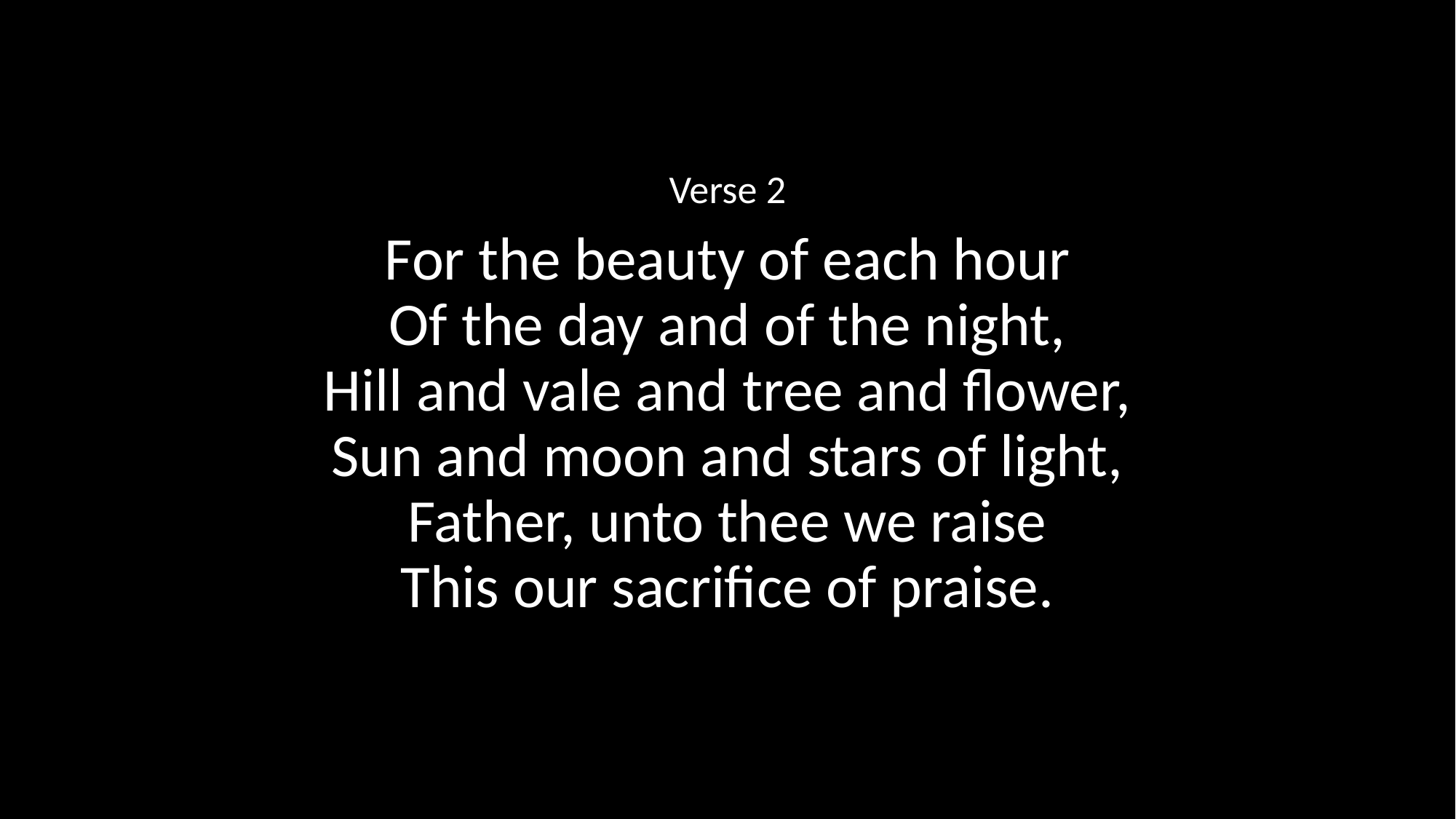

Verse 2
For the beauty of each hour
Of the day and of the night,
Hill and vale and tree and flower,
Sun and moon and stars of light,
Father, unto thee we raise
This our sacrifice of praise.